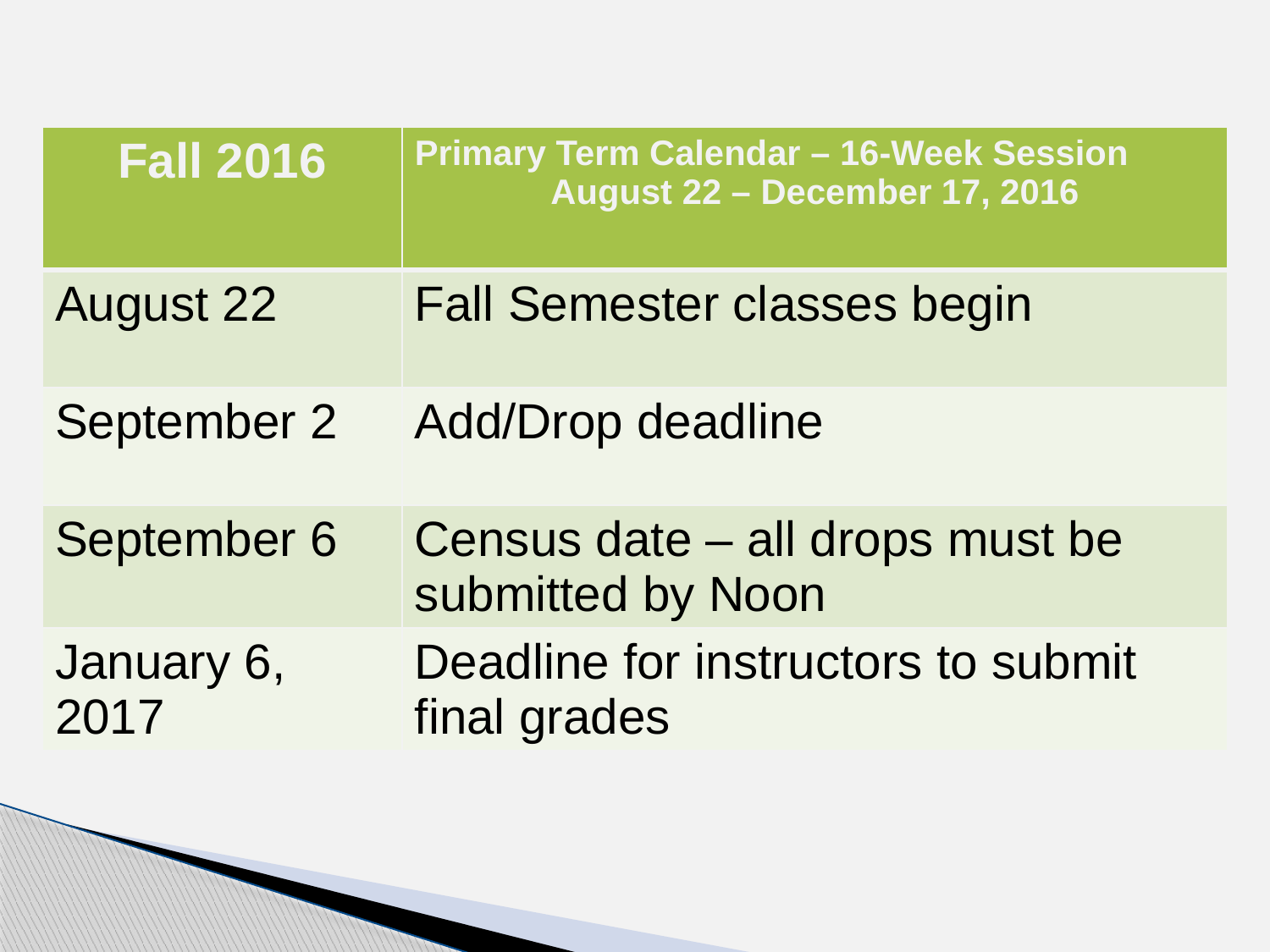

| Fall 2016 | Primary Term Calendar – 16-Week Session August 22 – December 17, 2016 |
| --- | --- |
| August 22 | Fall Semester classes begin |
| September 2 | Add/Drop deadline |
| September 6 | Census date – all drops must be submitted by Noon |
| January 6, 2017 | Deadline for instructors to submit final grades |